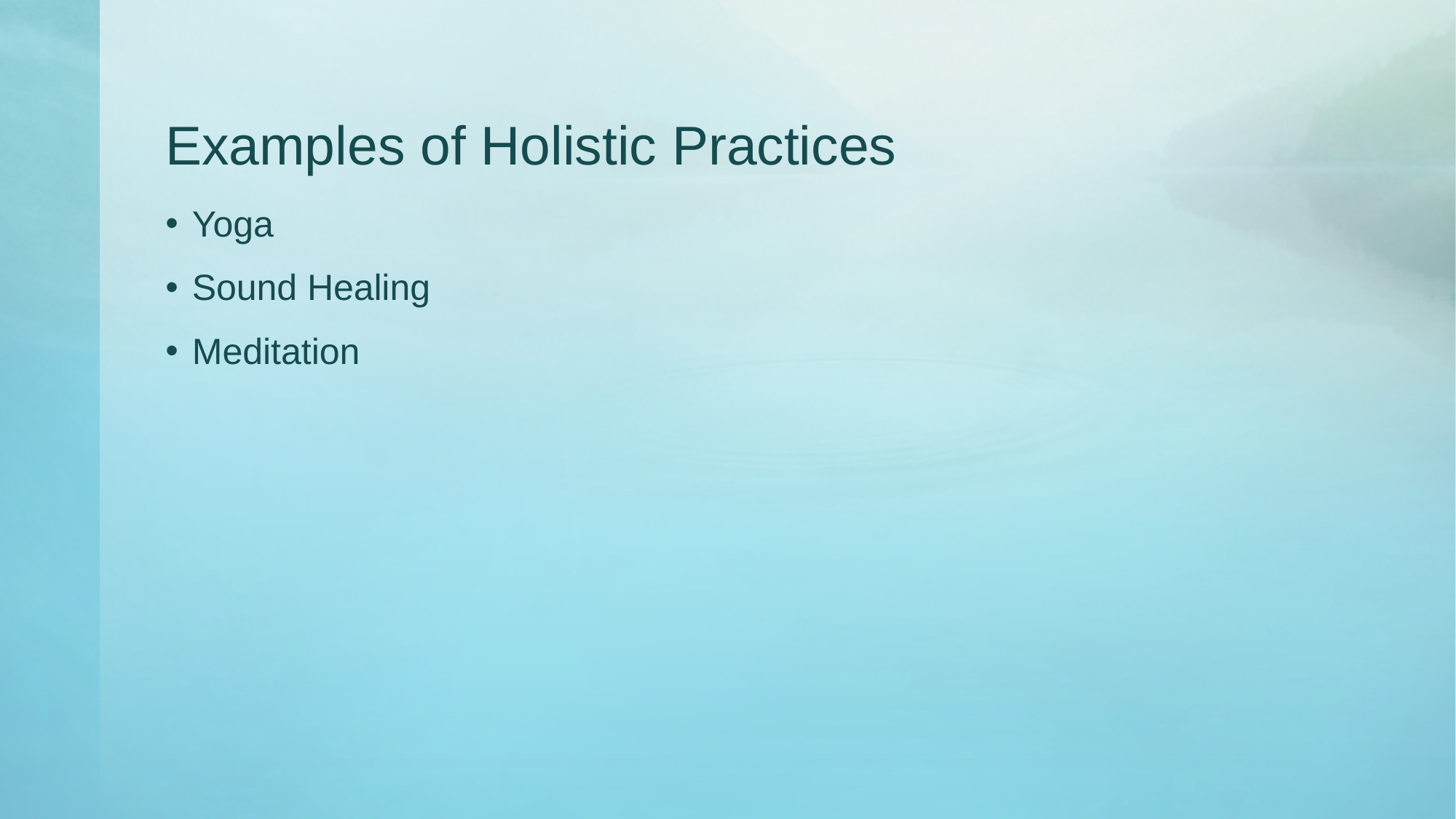

# Examples of Holistic Practices
Yoga
Sound Healing
Meditation